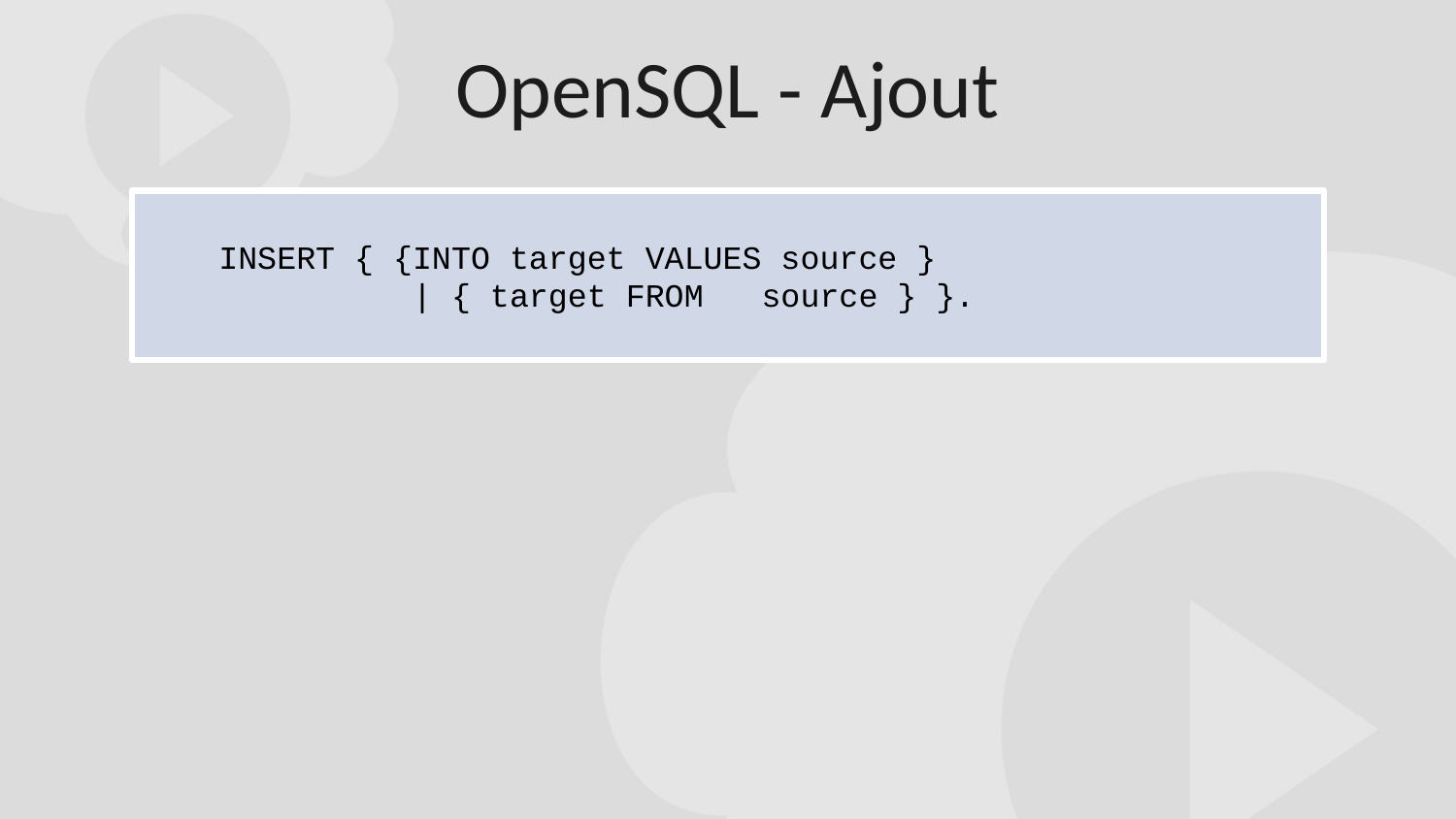

OpenSQL - Ajout

INSERT { {INTO target VALUES source }
          | { target FROM   source } }.